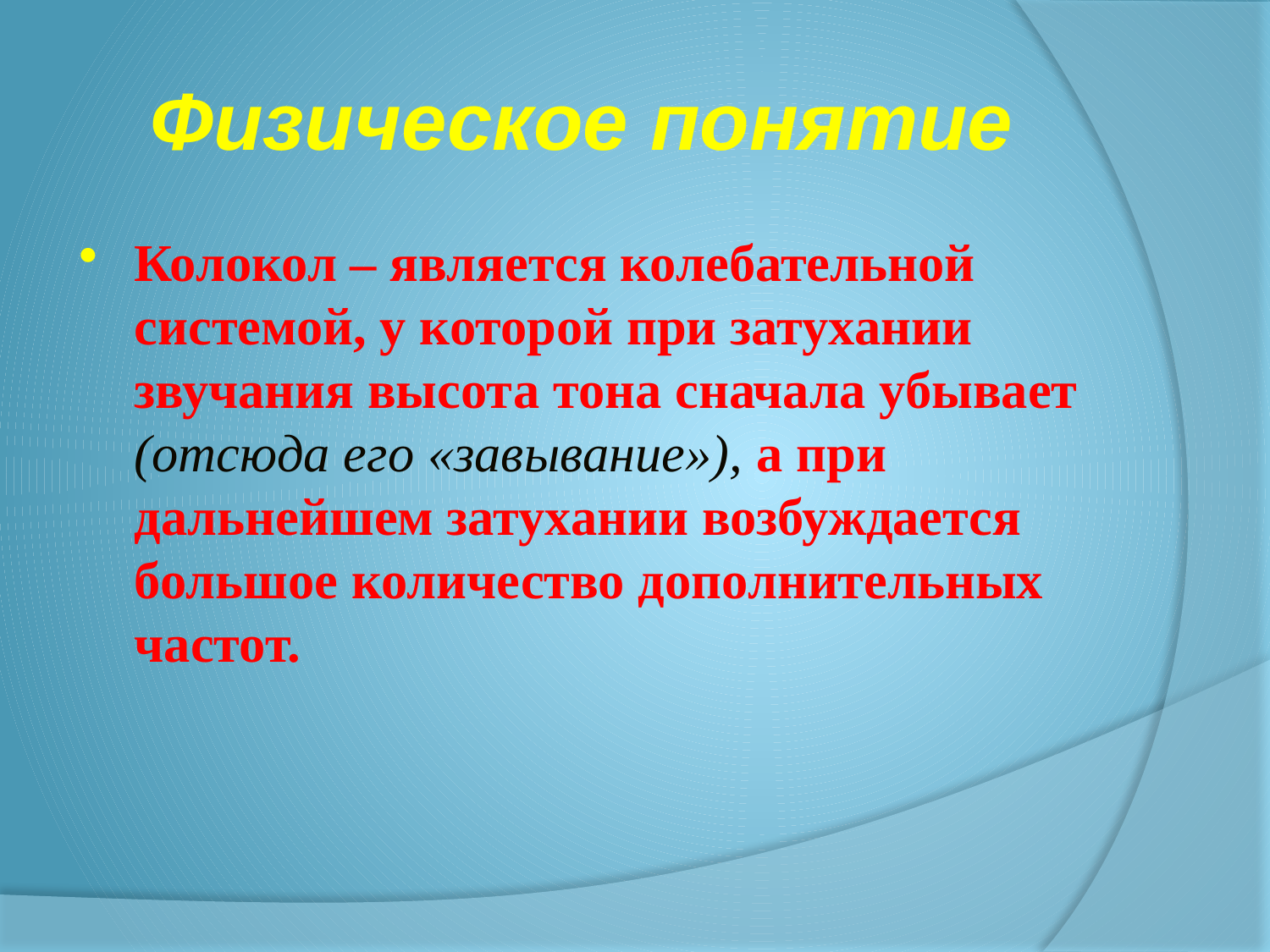

# Физическое понятие
Колокол – является колебательной системой, у которой при затухании звучания высота тона сначала убывает (отсюда его «завывание»), а при дальнейшем затухании возбуждается большое количество дополнительных частот.